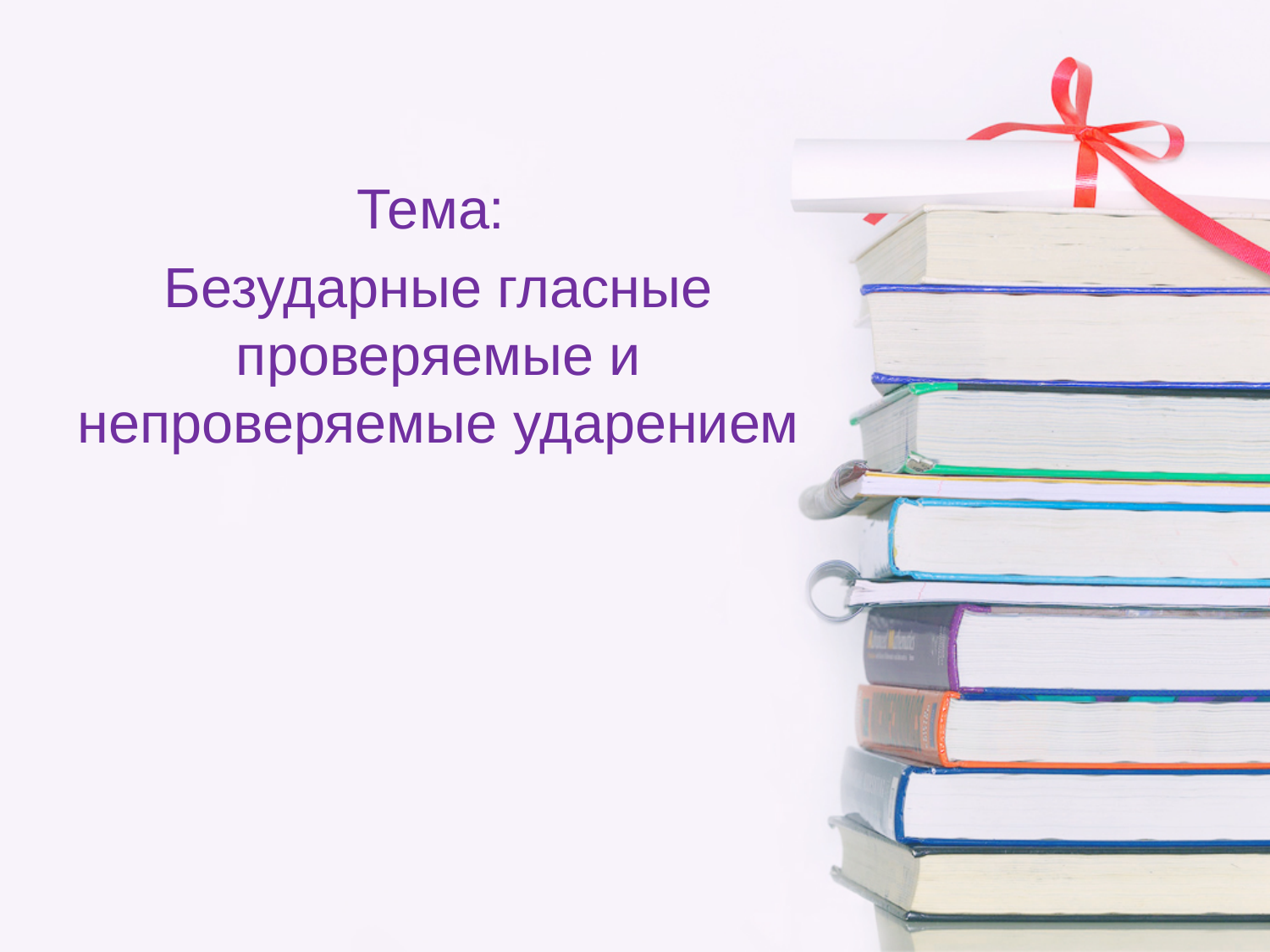

#
Тема:
Безударные гласные проверяемые и непроверяемые ударением